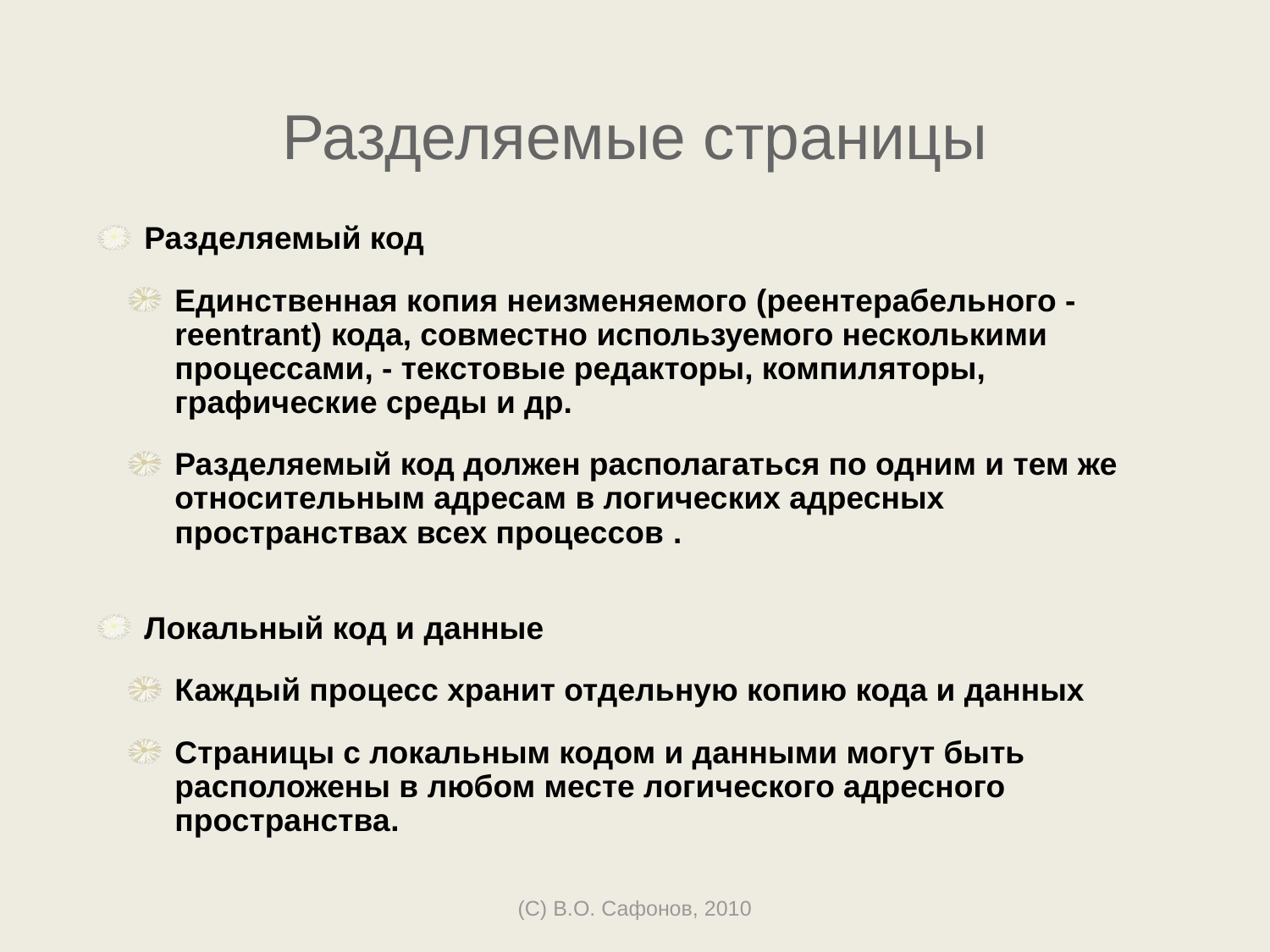

Разделяемые страницы
Разделяемый код
Единственная копия неизменяемого (реентерабельного - reentrant) кода, совместно используемого несколькими процессами, - текстовые редакторы, компиляторы, графические среды и др.
Разделяемый код должен располагаться по одним и тем же относительным адресам в логических адресных пространствах всех процессов .
Локальный код и данные
Каждый процесс хранит отдельную копию кода и данных
Страницы с локальным кодом и данными могут быть расположены в любом месте логического адресного пространства.
(C) В.О. Сафонов, 2010